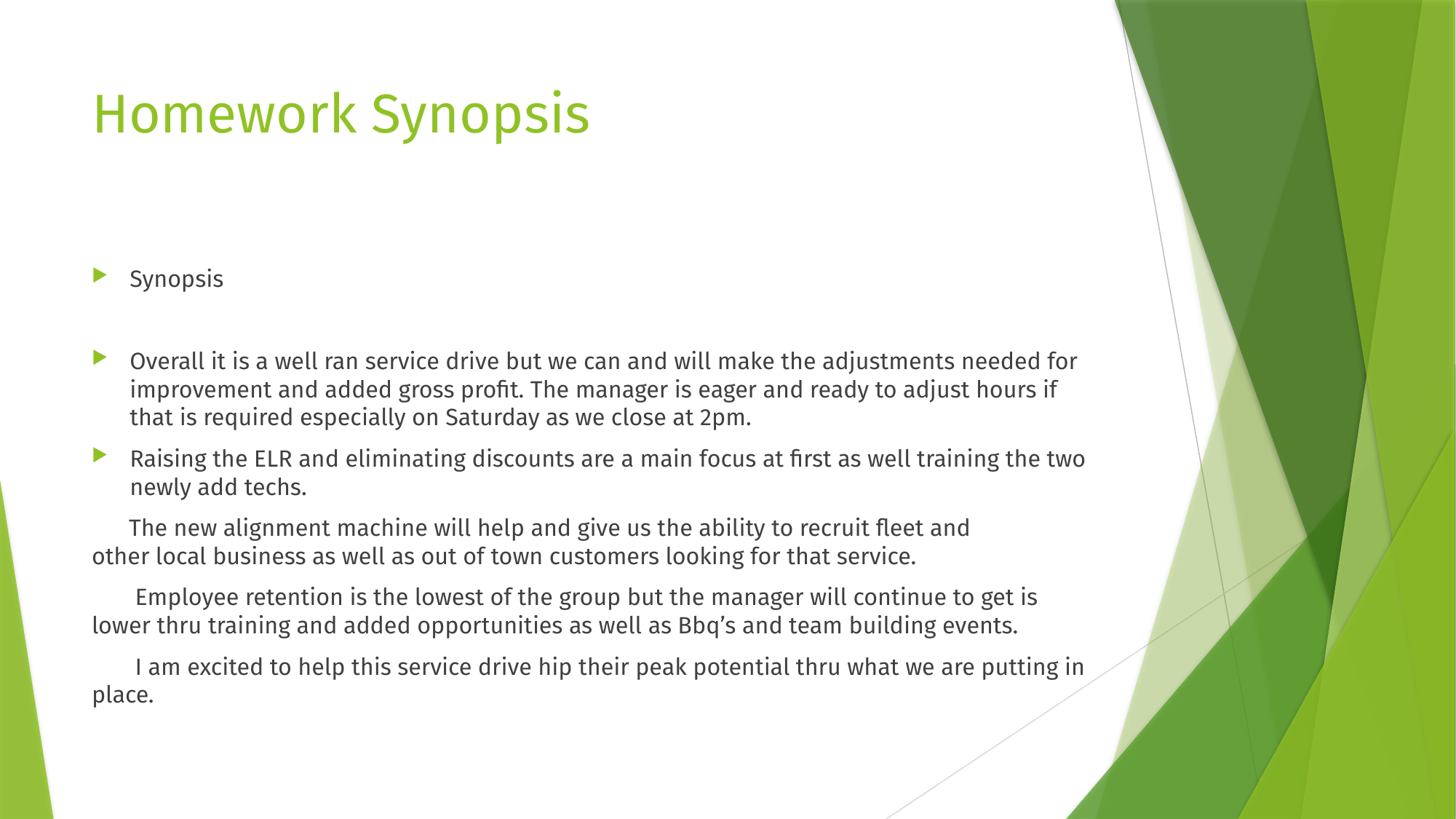

# Homework Synopsis
Synopsis

Overall it is a well ran service drive but we can and will make the adjustments needed for improvement and added gross profit. The manager is eager and ready to adjust hours if that is required especially on Saturday as we close at 2pm.
Raising the ELR and eliminating discounts are a main focus at first as well training the two newly add techs.
      The new alignment machine will help and give us the ability to recruit fleet and                  other local business as well as out of town customers looking for that service.
       Employee retention is the lowest of the group but the manager will continue to get is lower thru training and added opportunities as well as Bbq’s and team building events.
       I am excited to help this service drive hip their peak potential thru what we are putting in place.